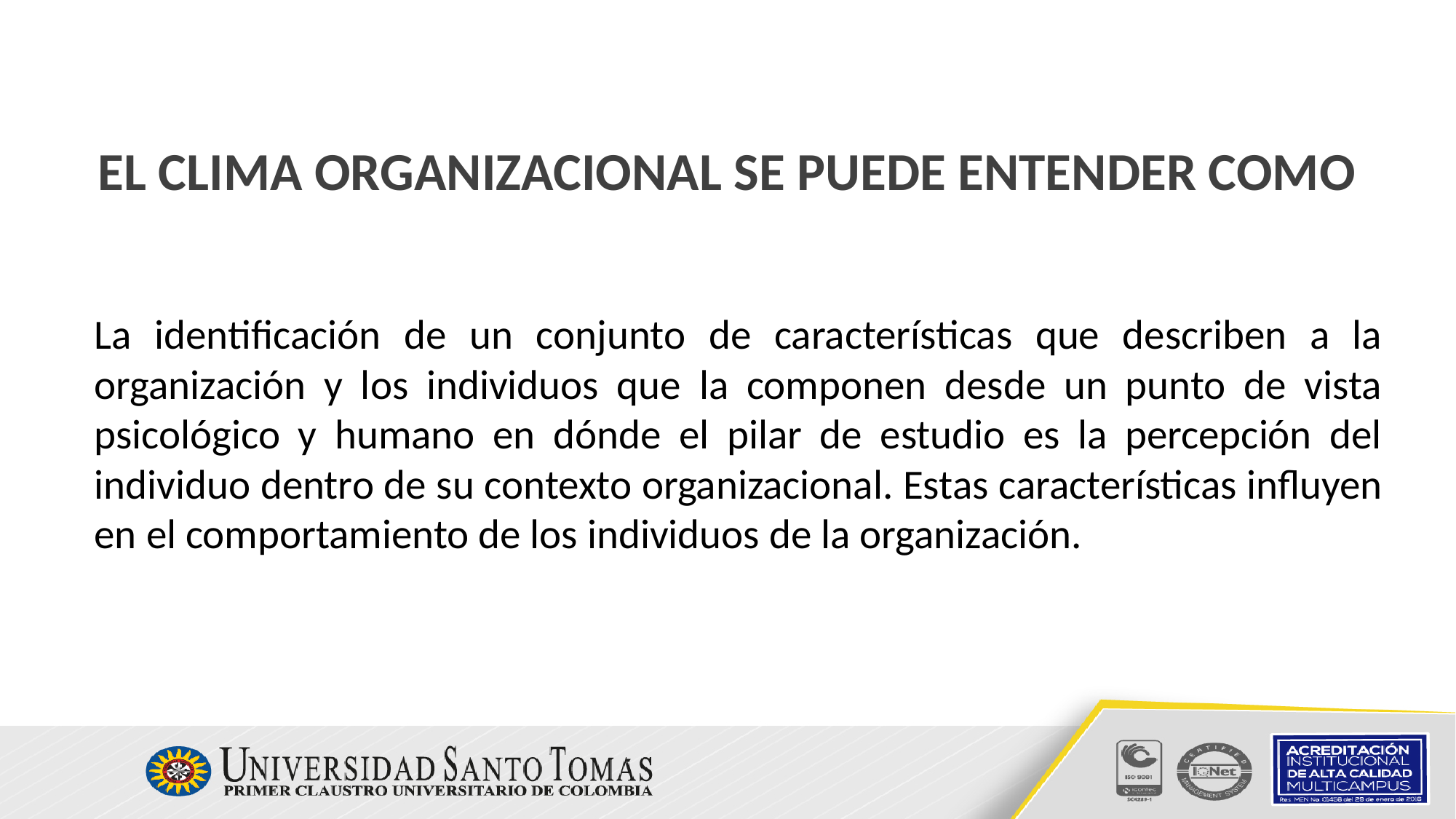

# EL CLIMA ORGANIZACIONAL SE PUEDE ENTENDER COMO
La identificación de un conjunto de características que describen a la organización y los individuos que la componen desde un punto de vista psicológico y humano en dónde el pilar de estudio es la percepción del individuo dentro de su contexto organizacional. Estas características influyen en el comportamiento de los individuos de la organización.